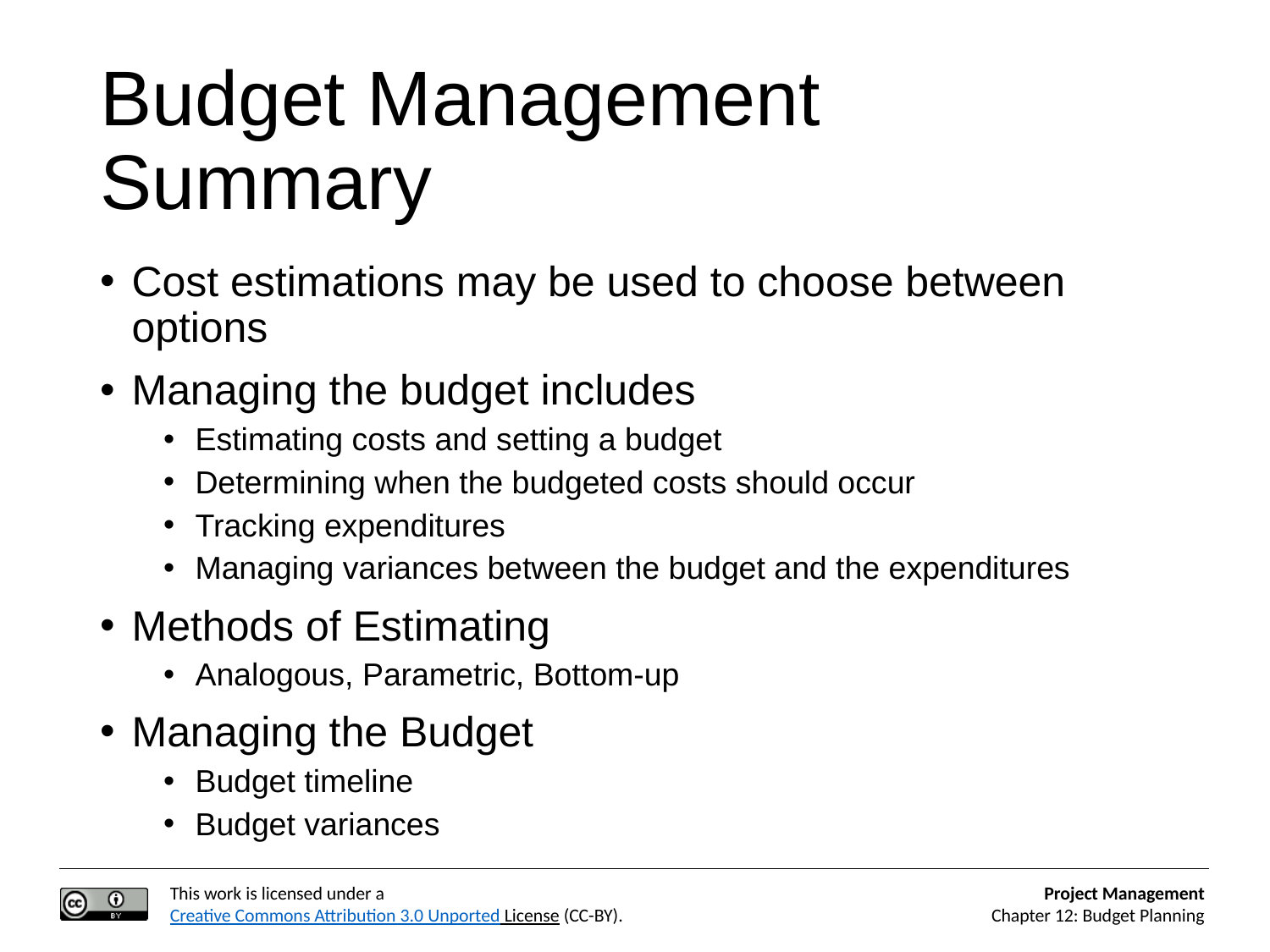

# Budget Management Summary
Cost estimations may be used to choose between options
Managing the budget includes
Estimating costs and setting a budget
Determining when the budgeted costs should occur
Tracking expenditures
Managing variances between the budget and the expenditures
Methods of Estimating
Analogous, Parametric, Bottom-up
Managing the Budget
Budget timeline
Budget variances